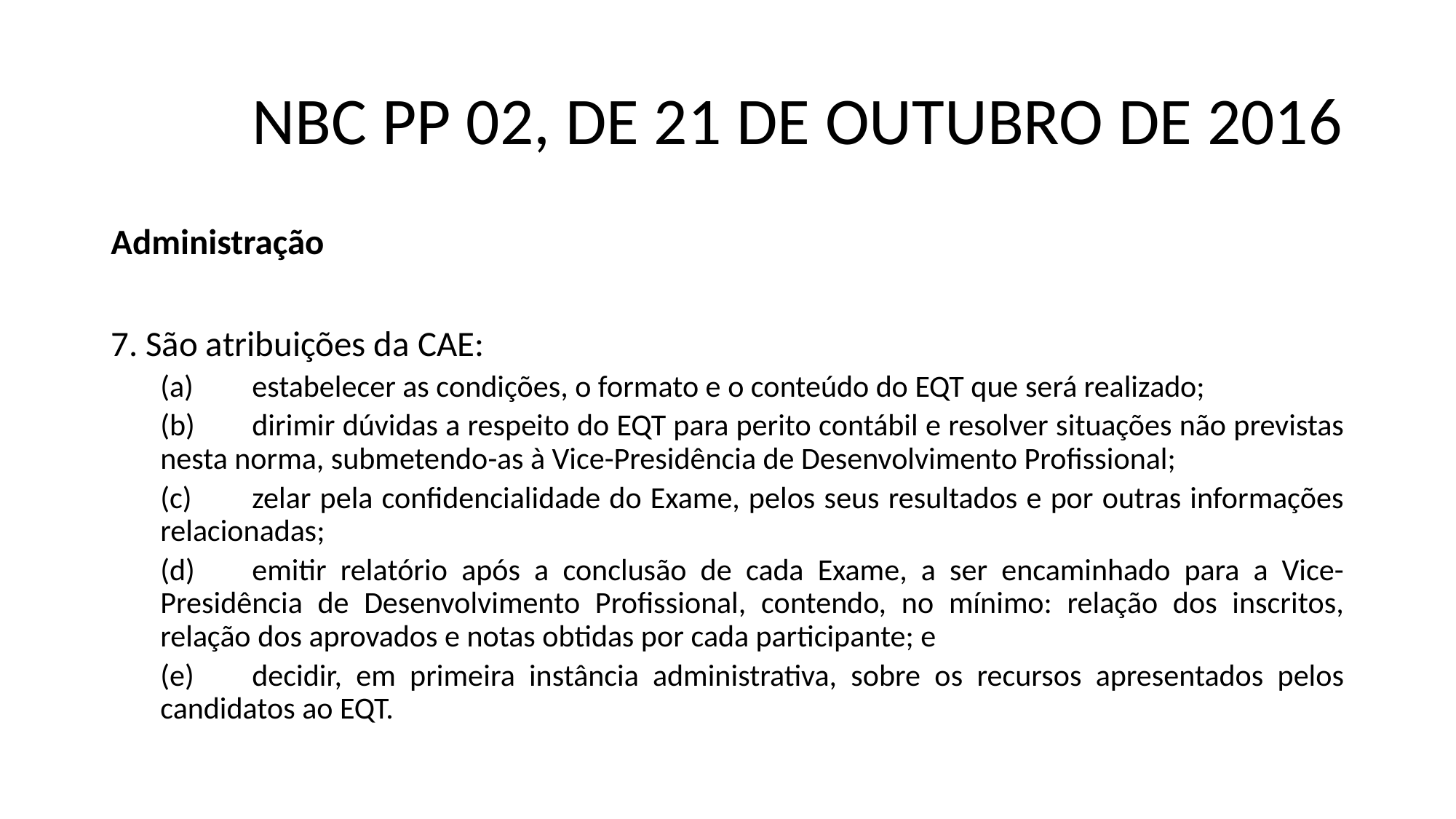

# NBC PP 02, DE 21 DE OUTUBRO DE 2016
Administração

7. São atribuições da CAE:
(a)	estabelecer as condições, o formato e o conteúdo do EQT que será realizado;
(b)	dirimir dúvidas a respeito do EQT para perito contábil e resolver situações não previstas nesta norma, submetendo-as à Vice-Presidência de Desenvolvimento Profissional;
(c)	zelar pela confidencialidade do Exame, pelos seus resultados e por outras informações relacionadas;
(d)	emitir relatório após a conclusão de cada Exame, a ser encaminhado para a Vice-Presidência de Desenvolvimento Profissional, contendo, no mínimo: relação dos inscritos, relação dos aprovados e notas obtidas por cada participante; e
(e)	decidir, em primeira instância administrativa, sobre os recursos apresentados pelos candidatos ao EQT.